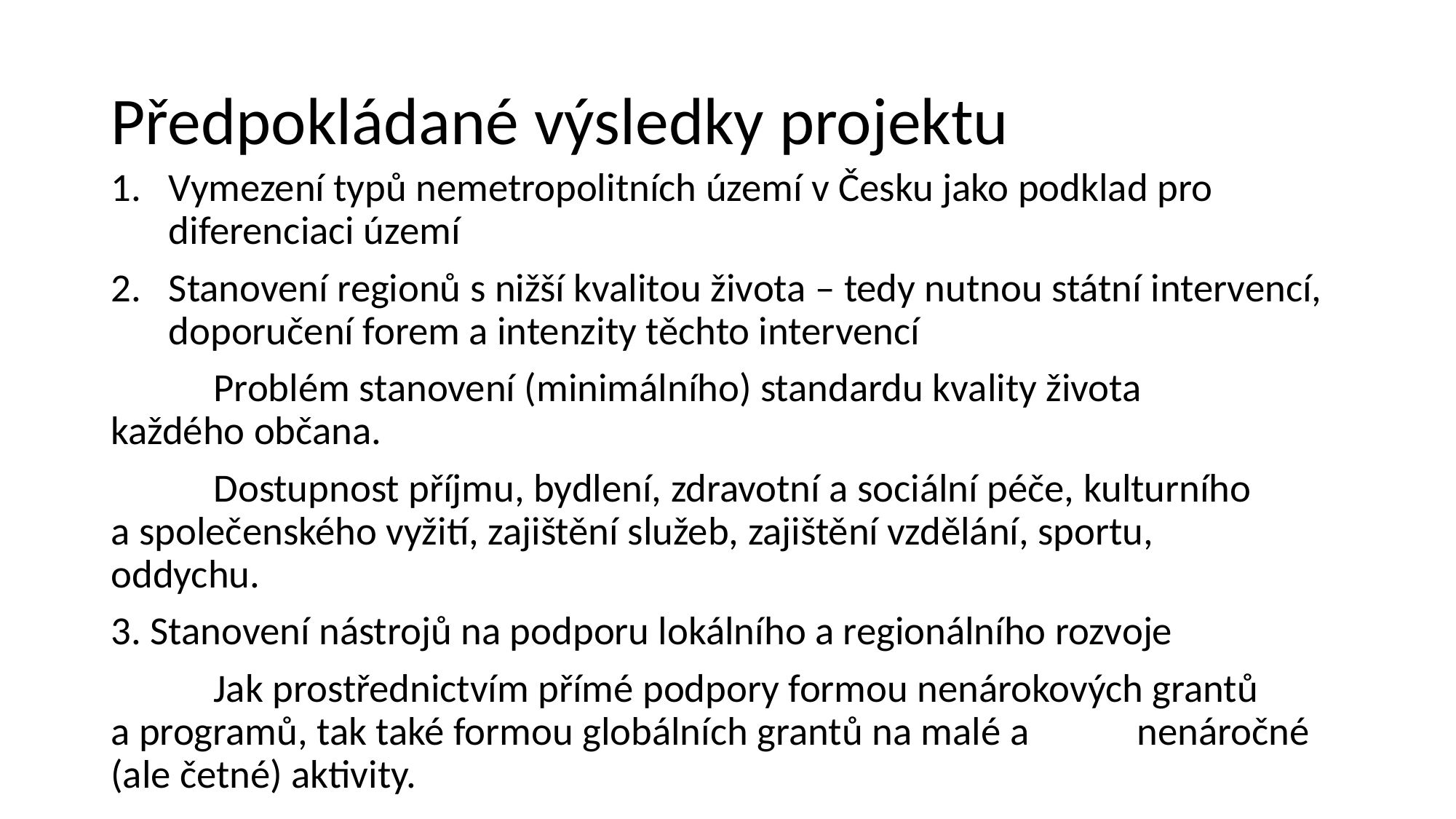

# Předpokládané výsledky projektu
Vymezení typů nemetropolitních území v Česku jako podklad pro diferenciaci území
Stanovení regionů s nižší kvalitou života – tedy nutnou státní intervencí, doporučení forem a intenzity těchto intervencí
	Problém stanovení (minimálního) standardu kvality života 	každého občana.
	Dostupnost příjmu, bydlení, zdravotní a sociální péče, kulturního 	a společenského vyžití, zajištění služeb, zajištění vzdělání, sportu, 	oddychu.
3. Stanovení nástrojů na podporu lokálního a regionálního rozvoje
	Jak prostřednictvím přímé podpory formou nenárokových grantů 	a programů, tak také formou globálních grantů na malé a 	nenáročné (ale četné) aktivity.